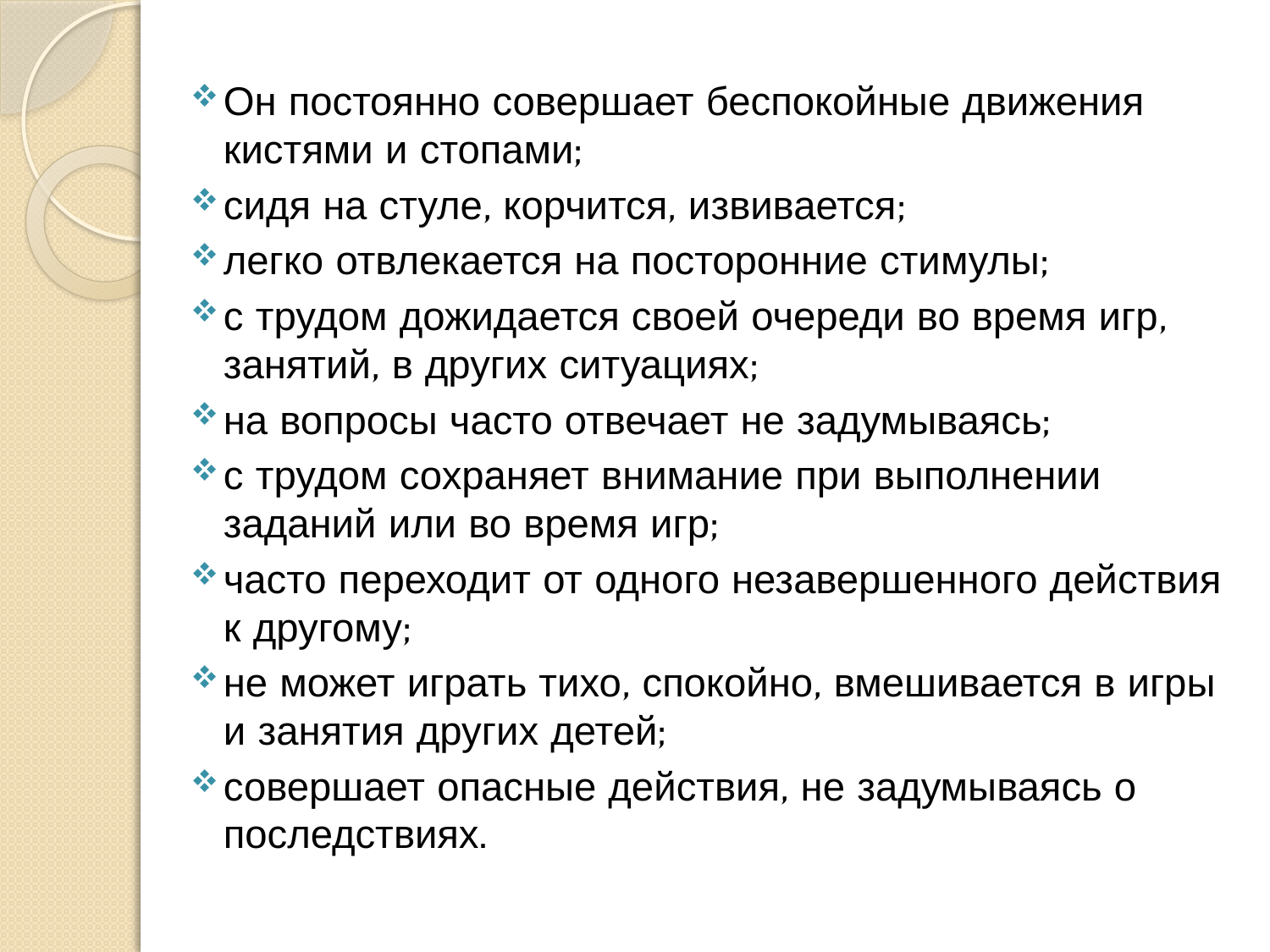

Он постоянно совершает беспокойные движения кистями и стопами;
сидя на стуле, корчится, извивается;
легко отвлекается на посторонние стимулы;
с трудом дожидается своей очереди во время игр, занятий, в других ситуациях;
на вопросы часто отвечает не задумываясь;
с трудом сохраняет внимание при выполнении заданий или во время игр;
часто переходит от одного незавершенного действия к другому;
не может играть тихо, спокойно, вмешивается в игры и занятия других детей;
совершает опасные действия, не задумываясь о последствиях.